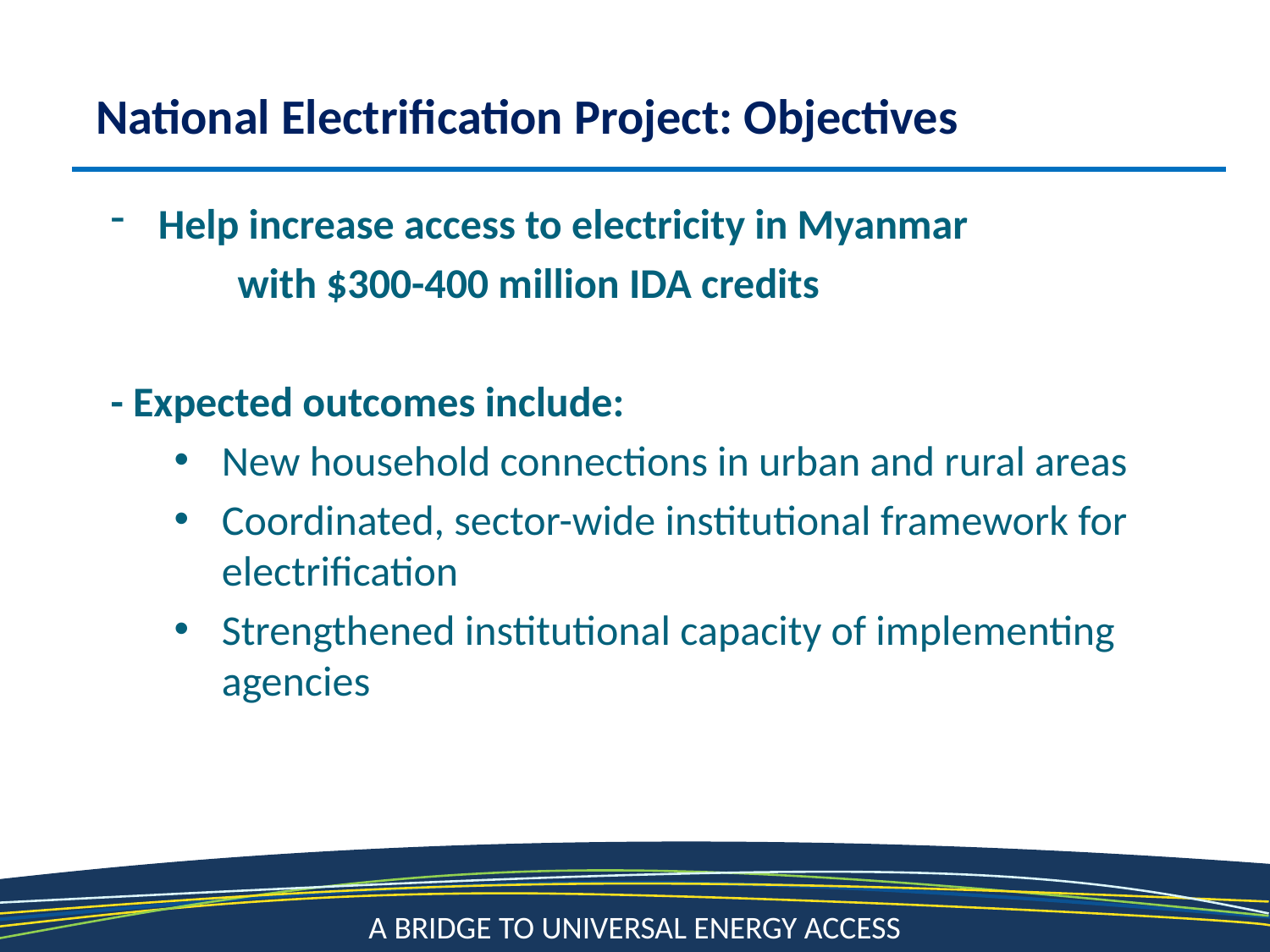

National Electrification Project: Objectives
Help increase access to electricity in Myanmar
	with $300-400 million IDA credits

- Expected outcomes include:
New household connections in urban and rural areas
Coordinated, sector-wide institutional framework for electrification
Strengthened institutional capacity of implementing agencies

11

A Bridge to Universal Energy Access